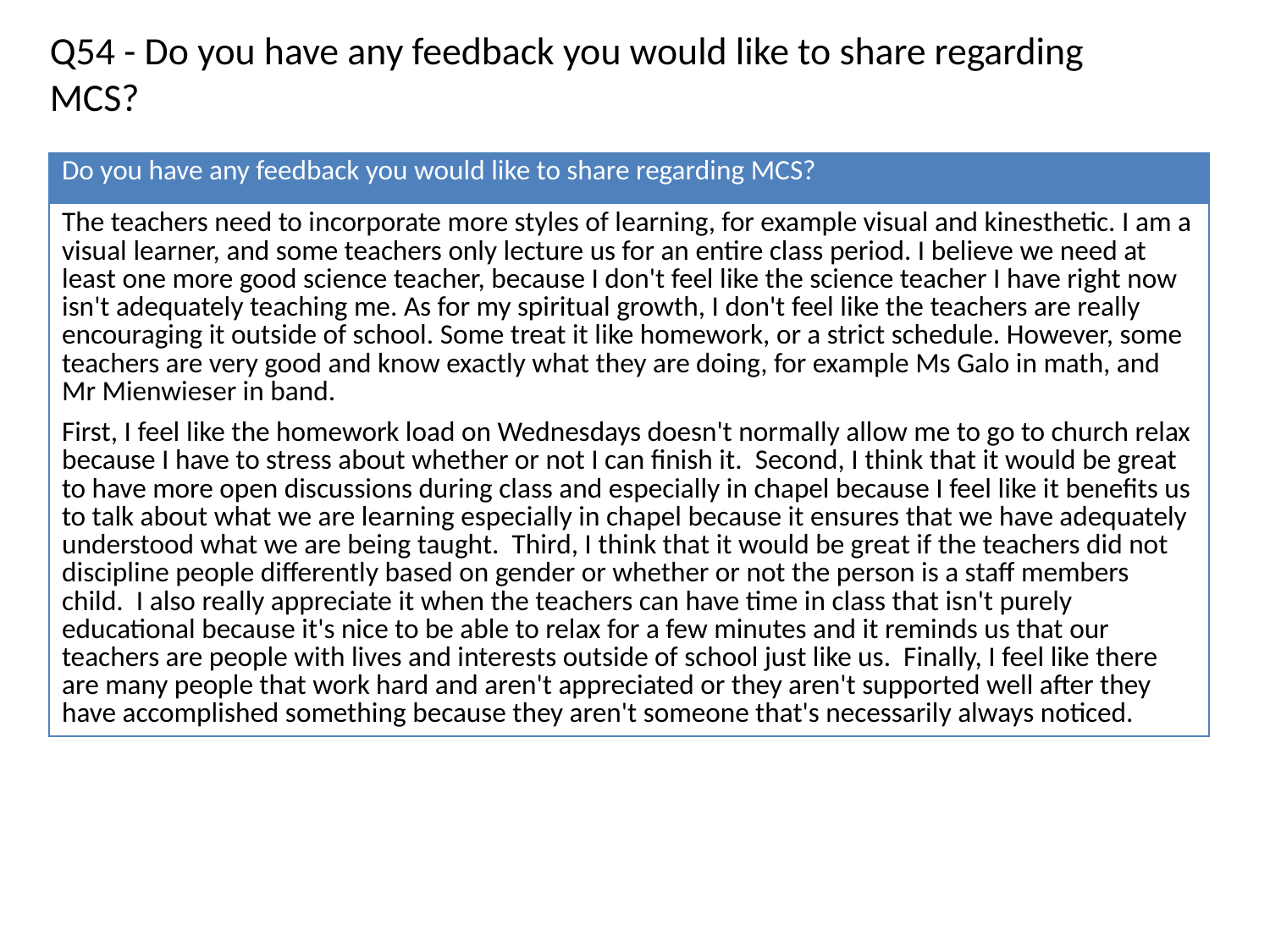

Q54 - Do you have any feedback you would like to share regarding MCS?
| Do you have any feedback you would like to share regarding MCS? |
| --- |
| The teachers need to incorporate more styles of learning, for example visual and kinesthetic. I am a visual learner, and some teachers only lecture us for an entire class period. I believe we need at least one more good science teacher, because I don't feel like the science teacher I have right now isn't adequately teaching me. As for my spiritual growth, I don't feel like the teachers are really encouraging it outside of school. Some treat it like homework, or a strict schedule. However, some teachers are very good and know exactly what they are doing, for example Ms Galo in math, and Mr Mienwieser in band. |
| First, I feel like the homework load on Wednesdays doesn't normally allow me to go to church relax because I have to stress about whether or not I can finish it. Second, I think that it would be great to have more open discussions during class and especially in chapel because I feel like it benefits us to talk about what we are learning especially in chapel because it ensures that we have adequately understood what we are being taught. Third, I think that it would be great if the teachers did not discipline people differently based on gender or whether or not the person is a staff members child. I also really appreciate it when the teachers can have time in class that isn't purely educational because it's nice to be able to relax for a few minutes and it reminds us that our teachers are people with lives and interests outside of school just like us. Finally, I feel like there are many people that work hard and aren't appreciated or they aren't supported well after they have accomplished something because they aren't someone that's necessarily always noticed. |